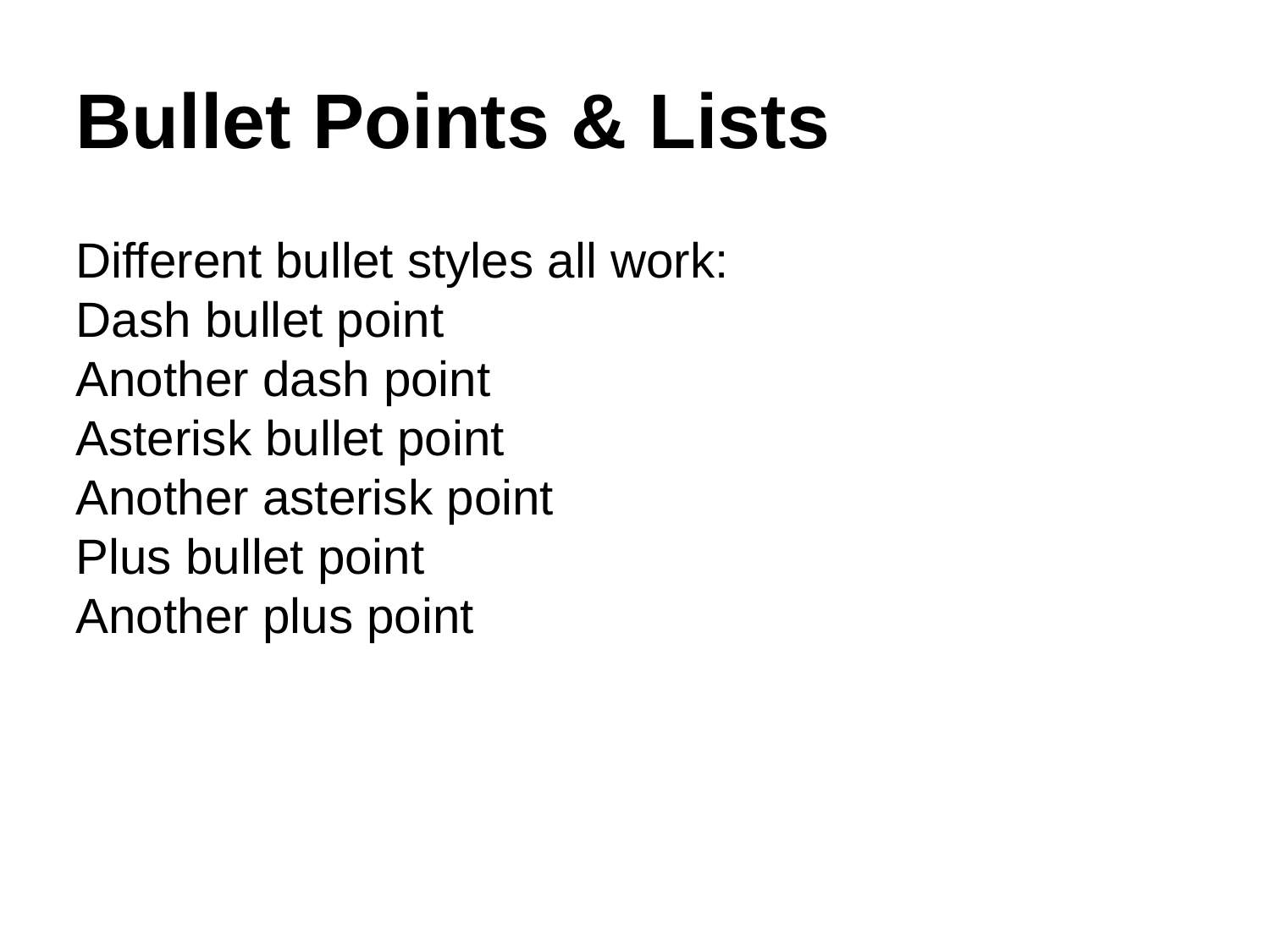

Bullet Points & Lists
Different bullet styles all work:
Dash bullet point
Another dash point
Asterisk bullet point
Another asterisk point
Plus bullet point
Another plus point